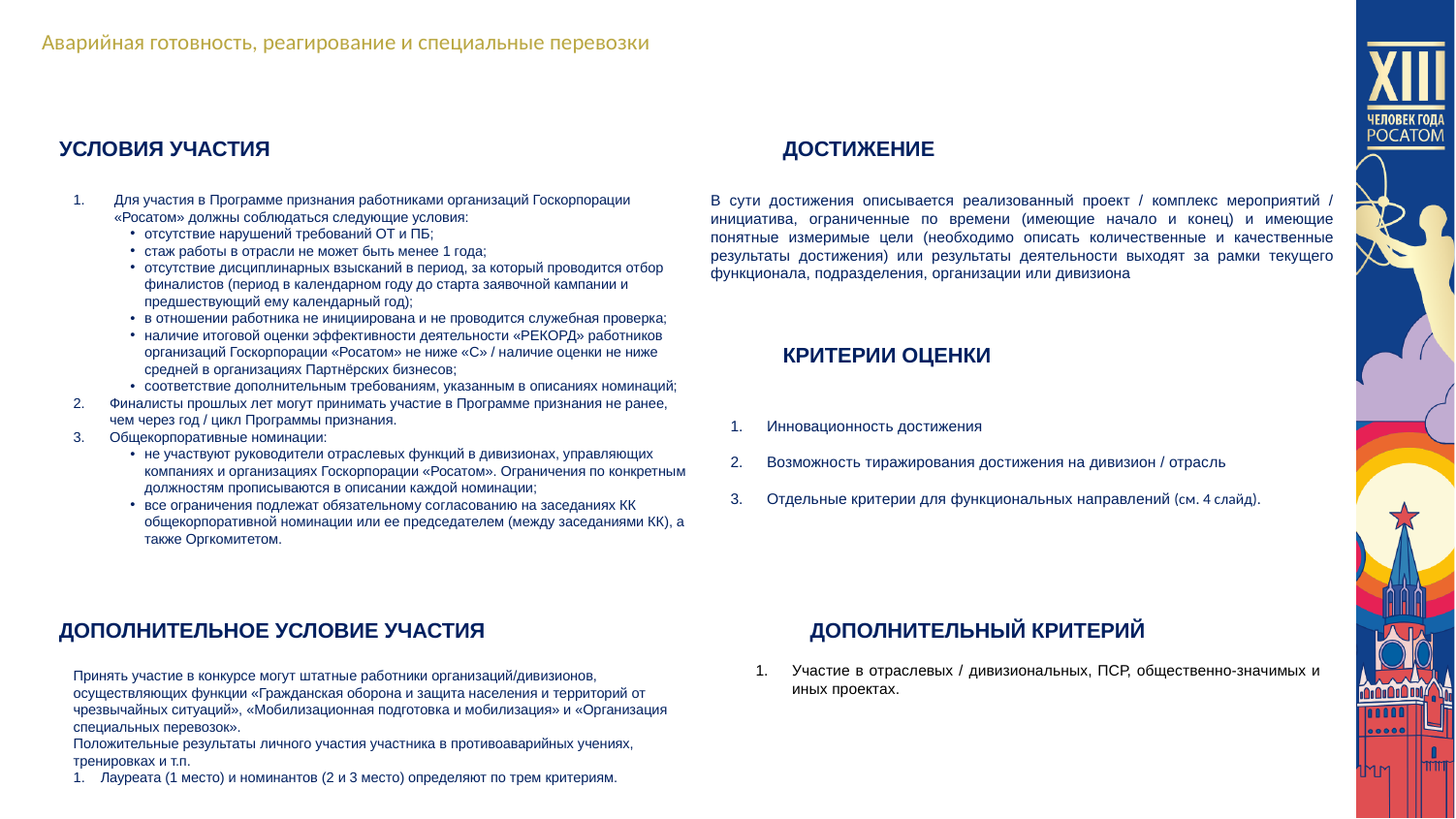

Аварийная готовность, реагирование и специальные перевозки
ДОСТИЖЕНИЕ
УСЛОВИЯ УЧАСТИЯ
Для участия в Программе признания работниками организаций Госкорпорации «Росатом» должны соблюдаться следующие условия:
отсутствие нарушений требований ОТ и ПБ;
стаж работы в отрасли не может быть менее 1 года;
отсутствие дисциплинарных взысканий в период, за который проводится отбор финалистов (период в календарном году до старта заявочной кампании и предшествующий ему календарный год);
в отношении работника не инициирована и не проводится служебная проверка;
наличие итоговой оценки эффективности деятельности «РЕКОРД» работников организаций Госкорпорации «Росатом» не ниже «С» / наличие оценки не ниже средней в организациях Партнёрских бизнесов;
соответствие дополнительным требованиям, указанным в описаниях номинаций;
Финалисты прошлых лет могут принимать участие в Программе признания не ранее, чем через год / цикл Программы признания.
Общекорпоративные номинации:
не участвуют руководители отраслевых функций в дивизионах, управляющих компаниях и организациях Госкорпорации «Росатом». Ограничения по конкретным должностям прописываются в описании каждой номинации;
все ограничения подлежат обязательному согласованию на заседаниях КК общекорпоративной номинации или ее председателем (между заседаниями КК), а также Оргкомитетом.
В сути достижения описывается реализованный проект / комплекс мероприятий / инициатива, ограниченные по времени (имеющие начало и конец) и имеющие понятные измеримые цели (необходимо описать количественные и качественные результаты достижения) или результаты деятельности выходят за рамки текущего функционала, подразделения, организации или дивизиона
КРИТЕРИИ ОЦЕНКИ
Инновационность достижения

Возможность тиражирования достижения на дивизион / отрасль

Отдельные критерии для функциональных направлений (см. 4 слайд).
ДОПОЛНИТЕЛЬНОЕ УСЛОВИЕ УЧАСТИЯ
ДОПОЛНИТЕЛЬНЫЙ КРИТЕРИЙ
Участие в отраслевых / дивизиональных, ПСР, общественно-значимых и иных проектах.

Принять участие в конкурсе могут штатные работники организаций/дивизионов, осуществляющих функции «Гражданская оборона и защита населения и территорий от чрезвычайных ситуаций», «Мобилизационная подготовка и мобилизация» и «Организация специальных перевозок».
Положительные результаты личного участия участника в противоаварийных учениях, тренировках и т.п.
Лауреата (1 место) и номинантов (2 и 3 место) определяют по трем критериям.